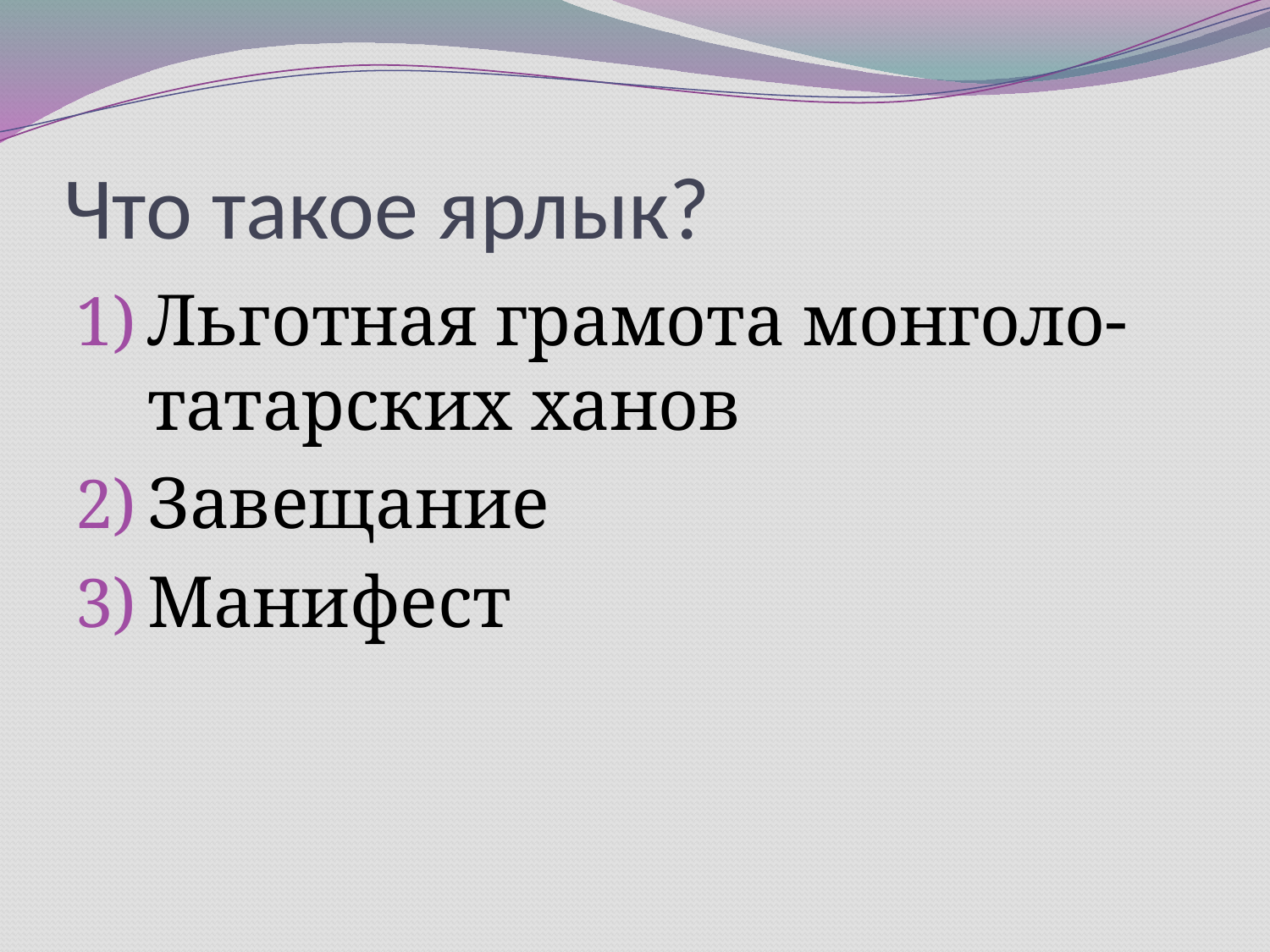

# Что такое ярлык?
Льготная грамота монголо-татарских ханов
Завещание
Манифест